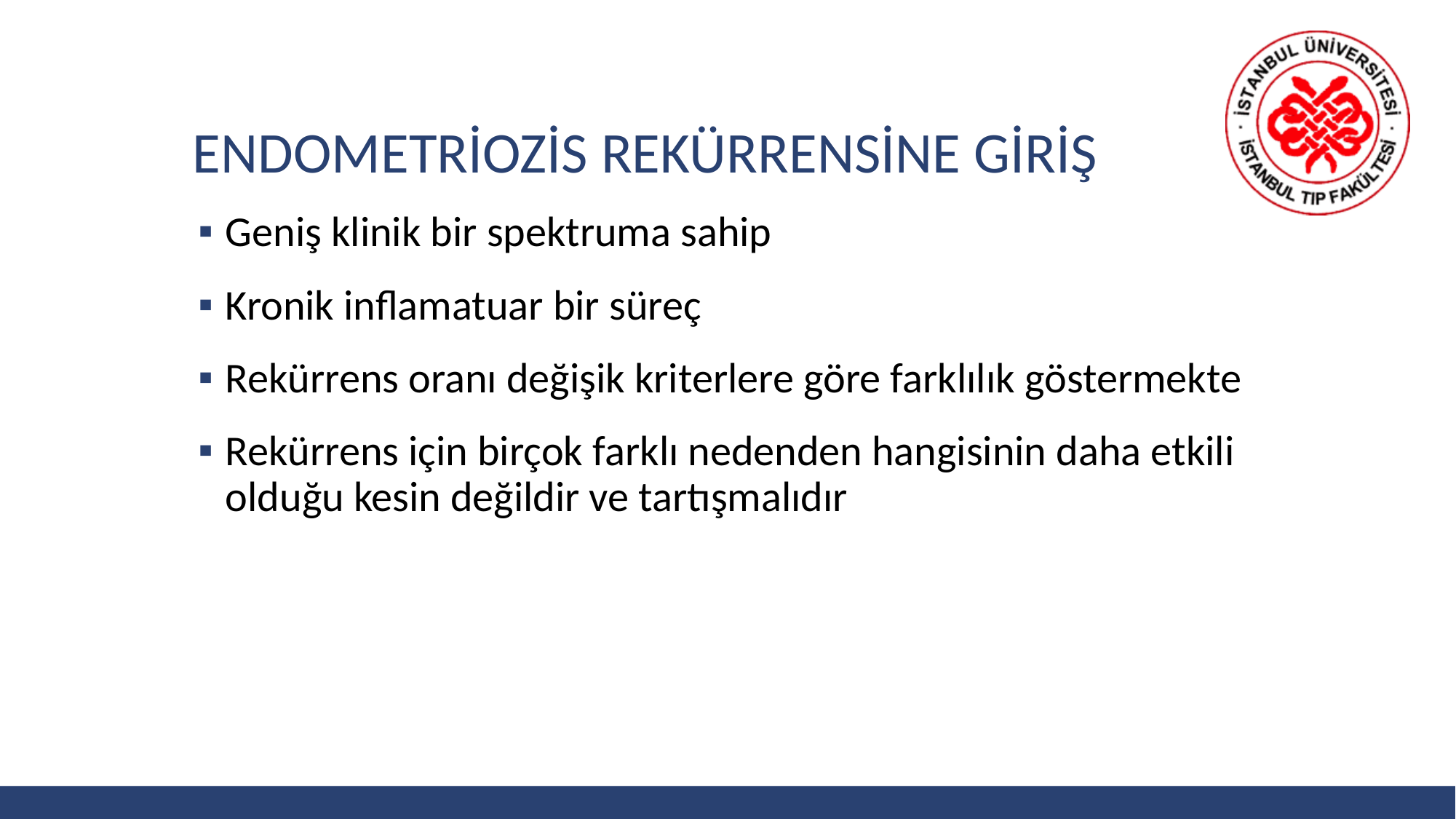

# eNDOMETRİOZİS REKÜRRENSİNE GİRİŞ
Geniş klinik bir spektruma sahip
Kronik inflamatuar bir süreç
Rekürrens oranı değişik kriterlere göre farklılık göstermekte
Rekürrens için birçok farklı nedenden hangisinin daha etkili olduğu kesin değildir ve tartışmalıdır